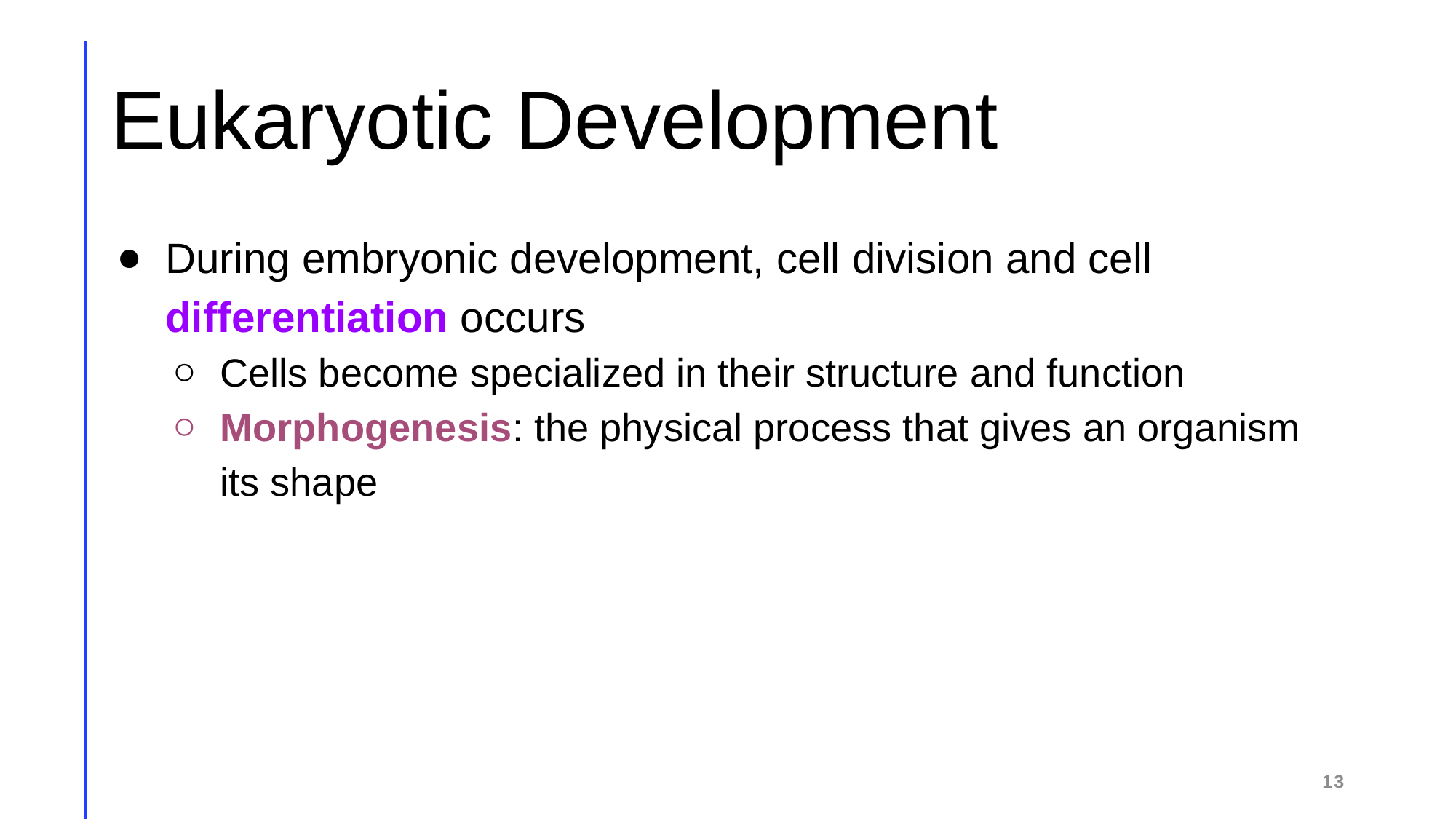

# Eukaryotic Development
During embryonic development, cell division and cell differentiation occurs
Cells become specialized in their structure and function
Morphogenesis: the physical process that gives an organism its shape

13